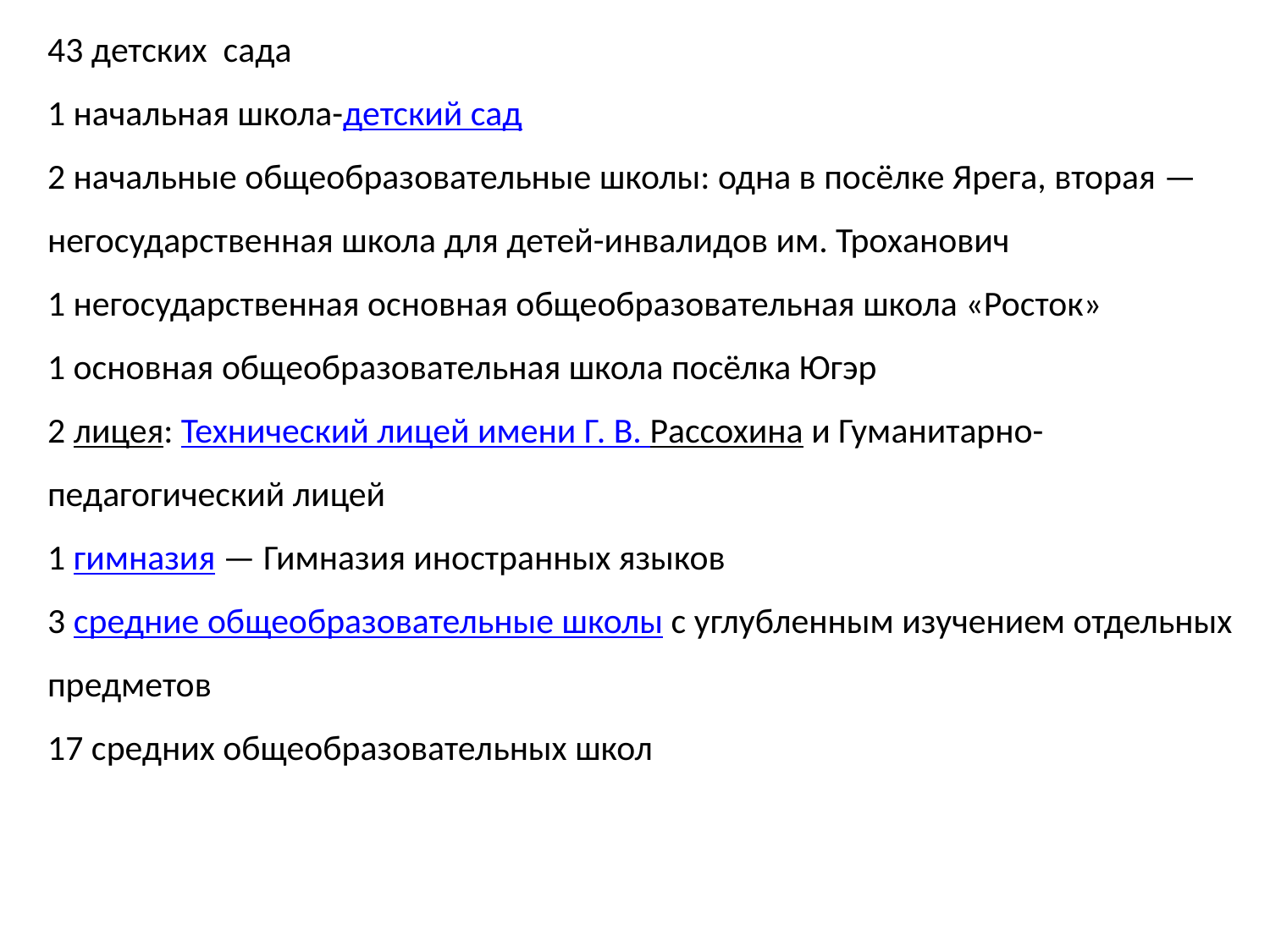

43 детских  сада
1 начальная школа-детский сад
2 начальные общеобразовательные школы: одна в посёлке Ярега, вторая — негосударственная школа для детей-инвалидов им. Троханович
1 негосударственная основная общеобразовательная школа «Росток»
1 основная общеобразовательная школа посёлка Югэр
2 лицея: Технический лицей имени Г. В. Рассохина и Гуманитарно-педагогический лицей
1 гимназия — Гимназия иностранных языков
3 средние общеобразовательные школы с углубленным изучением отдельных предметов
17 средних общеобразовательных школ